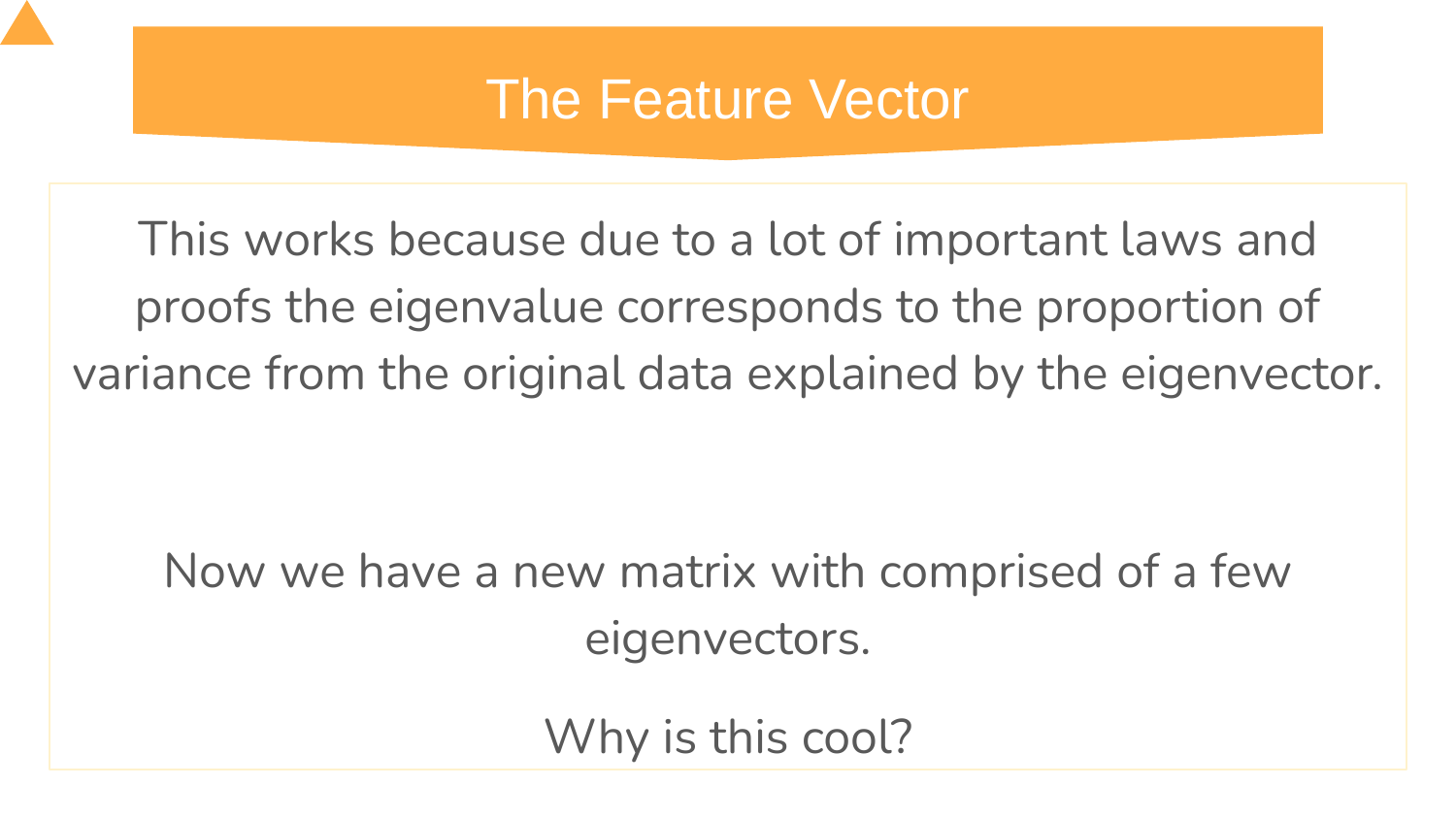

# The Feature Vector
This works because due to a lot of important laws and proofs the eigenvalue corresponds to the proportion of variance from the original data explained by the eigenvector.

Now we have a new matrix with comprised of a few eigenvectors.
Why is this cool?